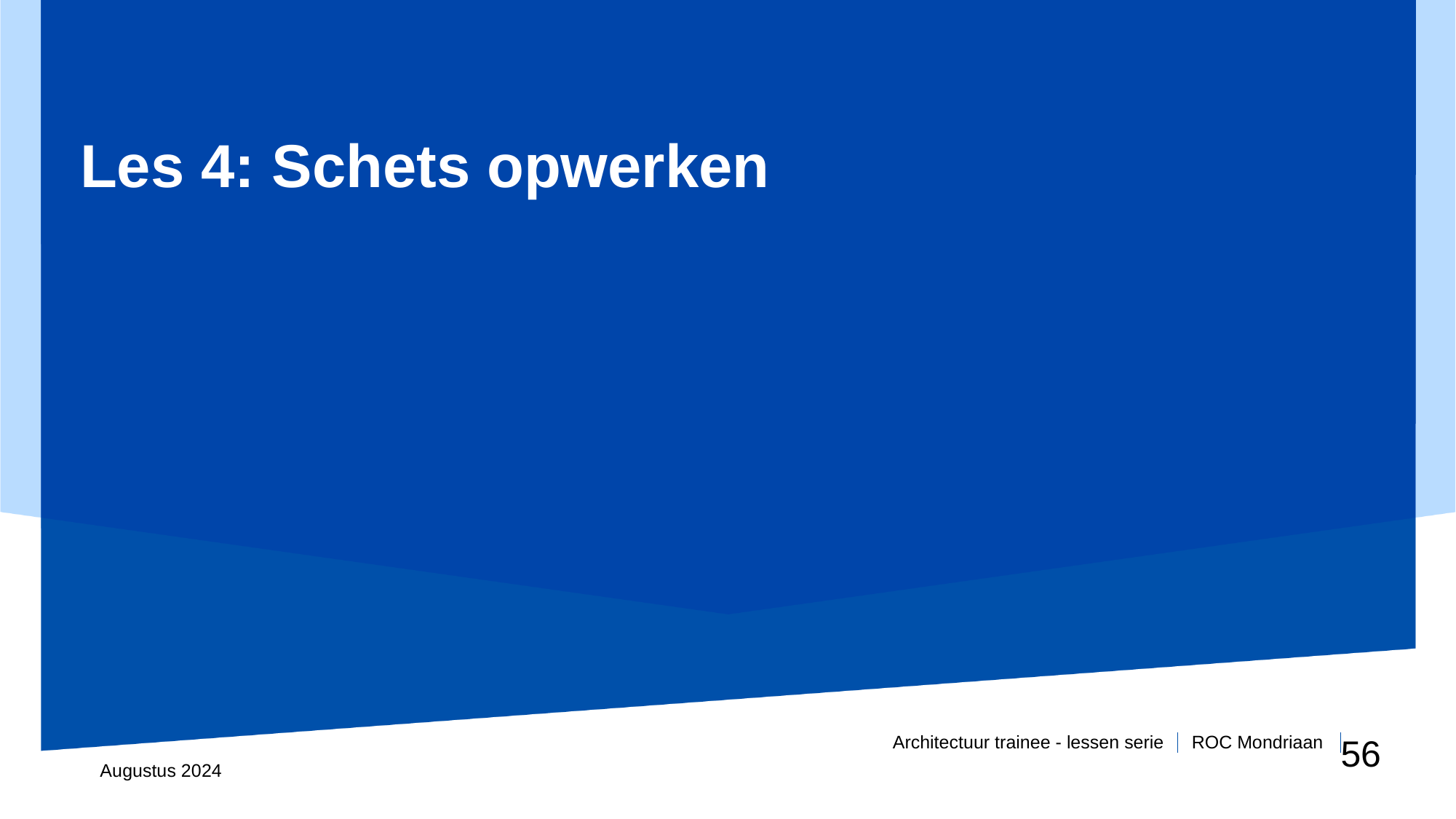

# Les 4: Schets opwerken
56
Architectuur trainee - lessen serie
Augustus 2024
23 augustus 2022